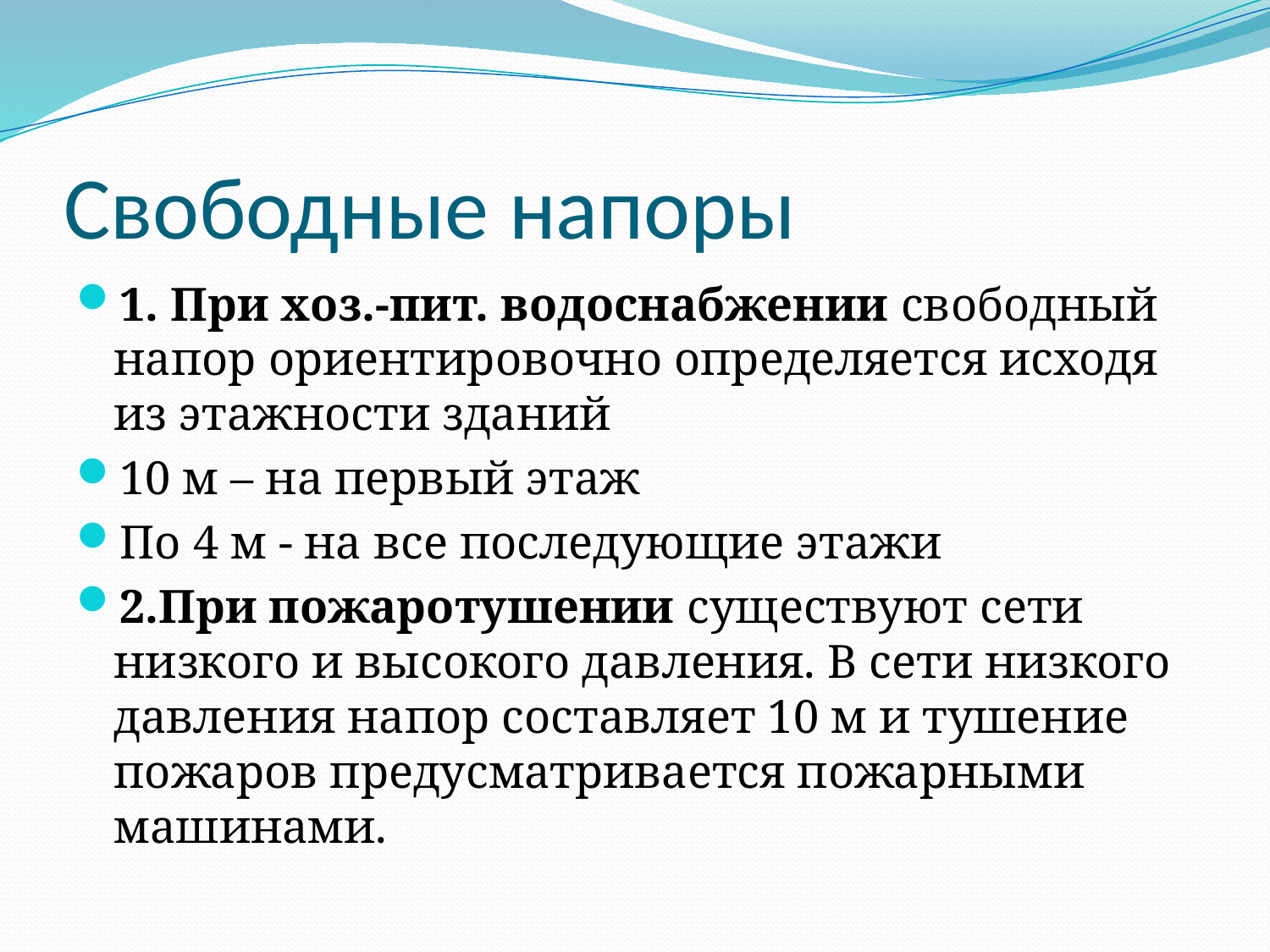

# Свободные напоры
1. При хоз.-пит. водоснабжении свободный напор ориентировочно определяется исходя из этажности зданий
10 м – на первый этаж
По 4 м - на все последующие этажи
2.При пожаротушении существуют сети низкого и высокого давления. В сети низкого давления напор составляет 10 м и тушение пожаров предусматривается пожарными машинами.